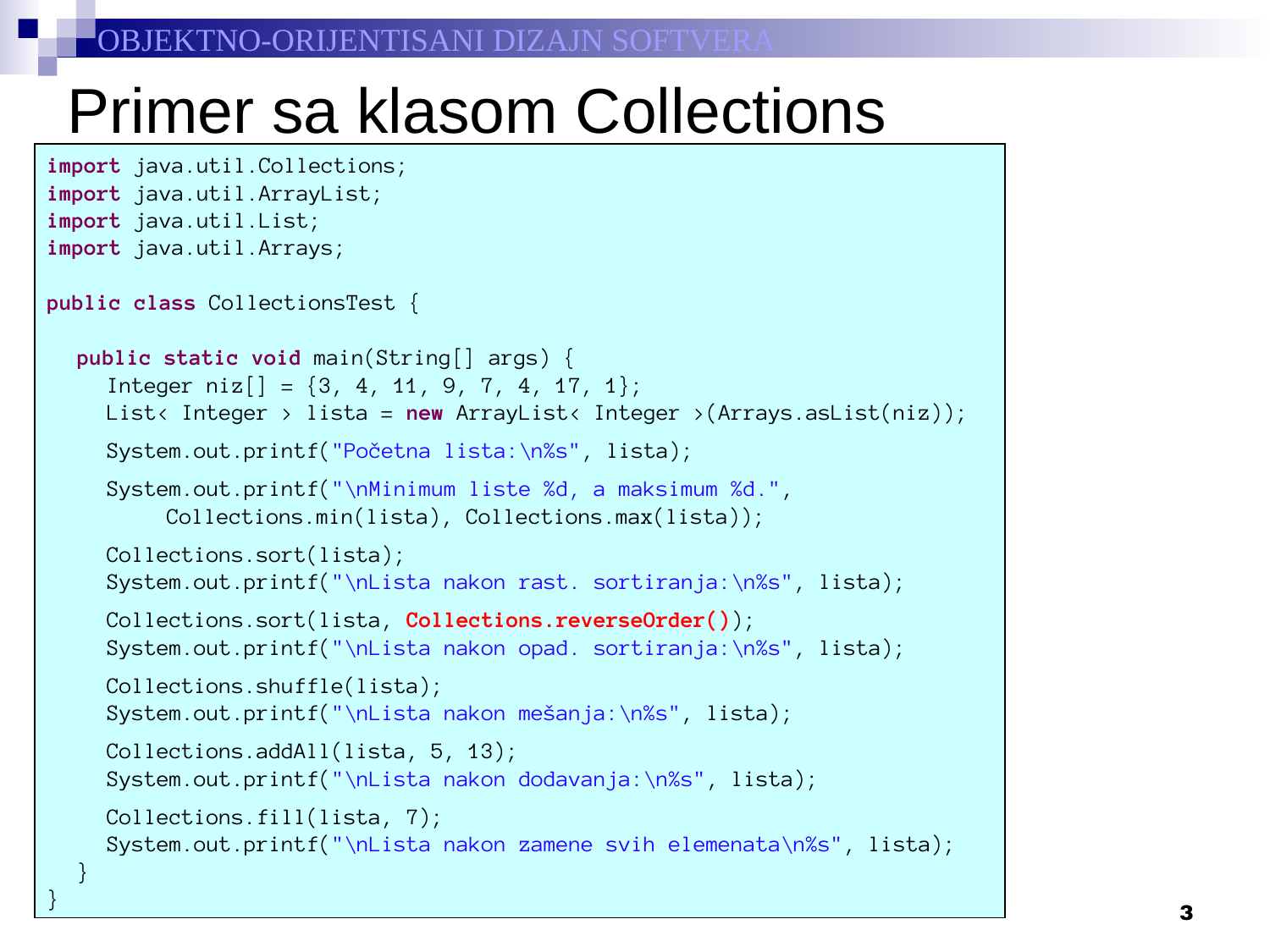

# Primer sa klasom Collections
import java.util.Collections;
import java.util.ArrayList;
import java.util.List;
import java.util.Arrays;

public class CollectionsTest {

	public static void main(String[] args) {
		Integer niz[] = {3, 4, 11, 9, 7, 4, 17, 1};
		List< Integer > lista = new ArrayList< Integer >(Arrays.asList(niz));
		System.out.printf("Početna lista:\n%s", lista);
		System.out.printf("\nMinimum liste %d, a maksimum %d.",
				Collections.min(lista), Collections.max(lista));
		Collections.sort(lista);
		System.out.printf("\nLista nakon rast. sortiranja:\n%s", lista);
		Collections.sort(lista, Collections.reverseOrder());
		System.out.printf("\nLista nakon opad. sortiranja:\n%s", lista);
		Collections.shuffle(lista);
		System.out.printf("\nLista nakon mešanja:\n%s", lista);
		Collections.addAll(lista, 5, 13);
		System.out.printf("\nLista nakon dodavanja:\n%s", lista);
		Collections.fill(lista, 7);
		System.out.printf("\nLista nakon zamene svih elemenata\n%s", lista);
	}
}
3